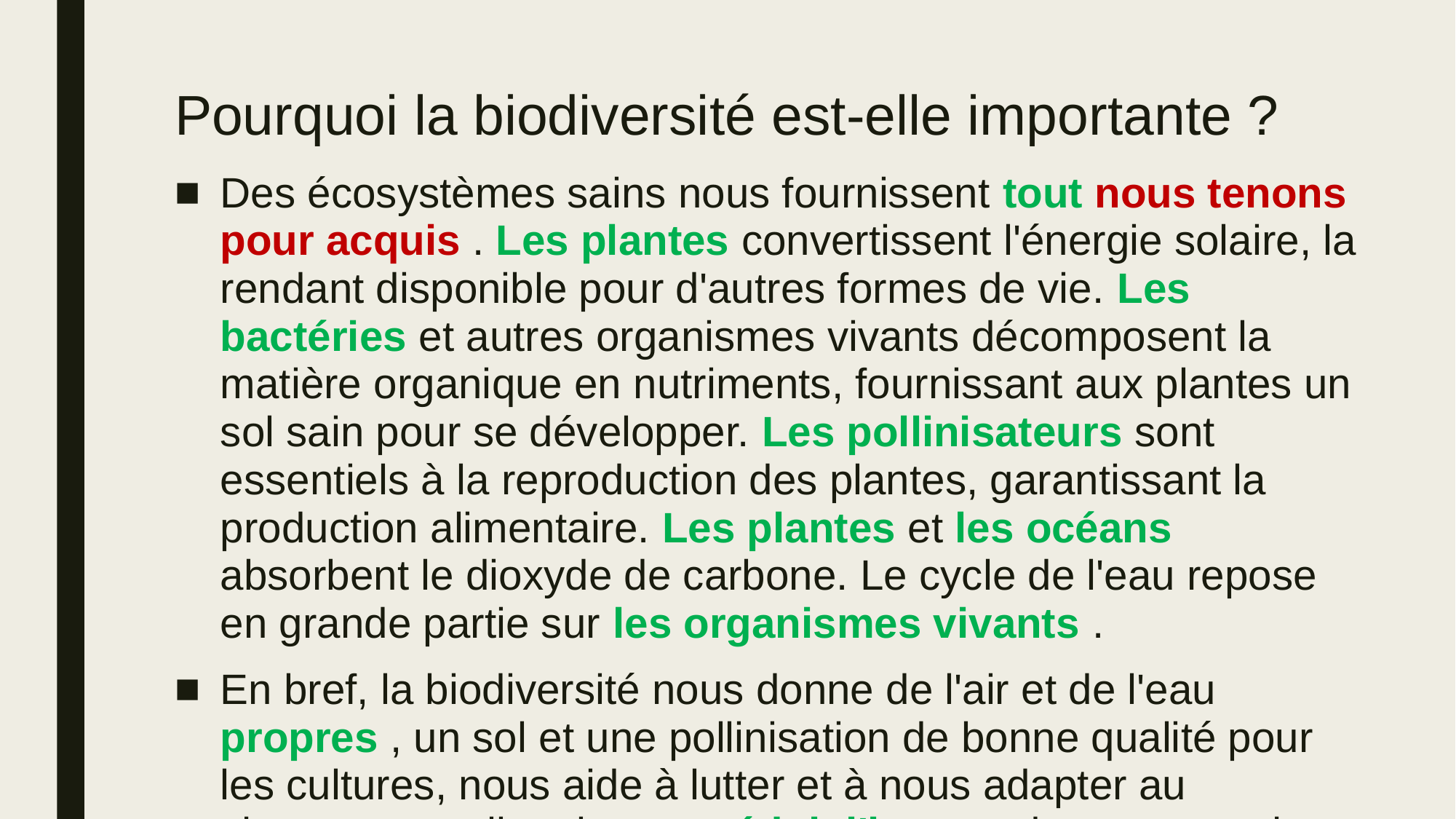

# Pourquoi la biodiversité est-elle importante ?
Des écosystèmes sains nous fournissent tout nous tenons pour acquis . Les plantes convertissent l'énergie solaire, la rendant disponible pour d'autres formes de vie. Les bactéries et autres organismes vivants décomposent la matière organique en nutriments, fournissant aux plantes un sol sain pour se développer. Les pollinisateurs sont essentiels à la reproduction des plantes, garantissant la production alimentaire. Les plantes et les océans absorbent le dioxyde de carbone. Le cycle de l'eau repose en grande partie sur les organismes vivants .
En bref, la biodiversité nous donne de l'air et de l'eau propres , un sol et une pollinisation de bonne qualité pour les cultures, nous aide à lutter et à nous adapter au changement climatique et réduit l'impact des catastrophes naturelles.
https://www.europarl.europa.eu/news/en/headlines/society/20200109STO69929/loss-biodiversity-meaning-and-cause